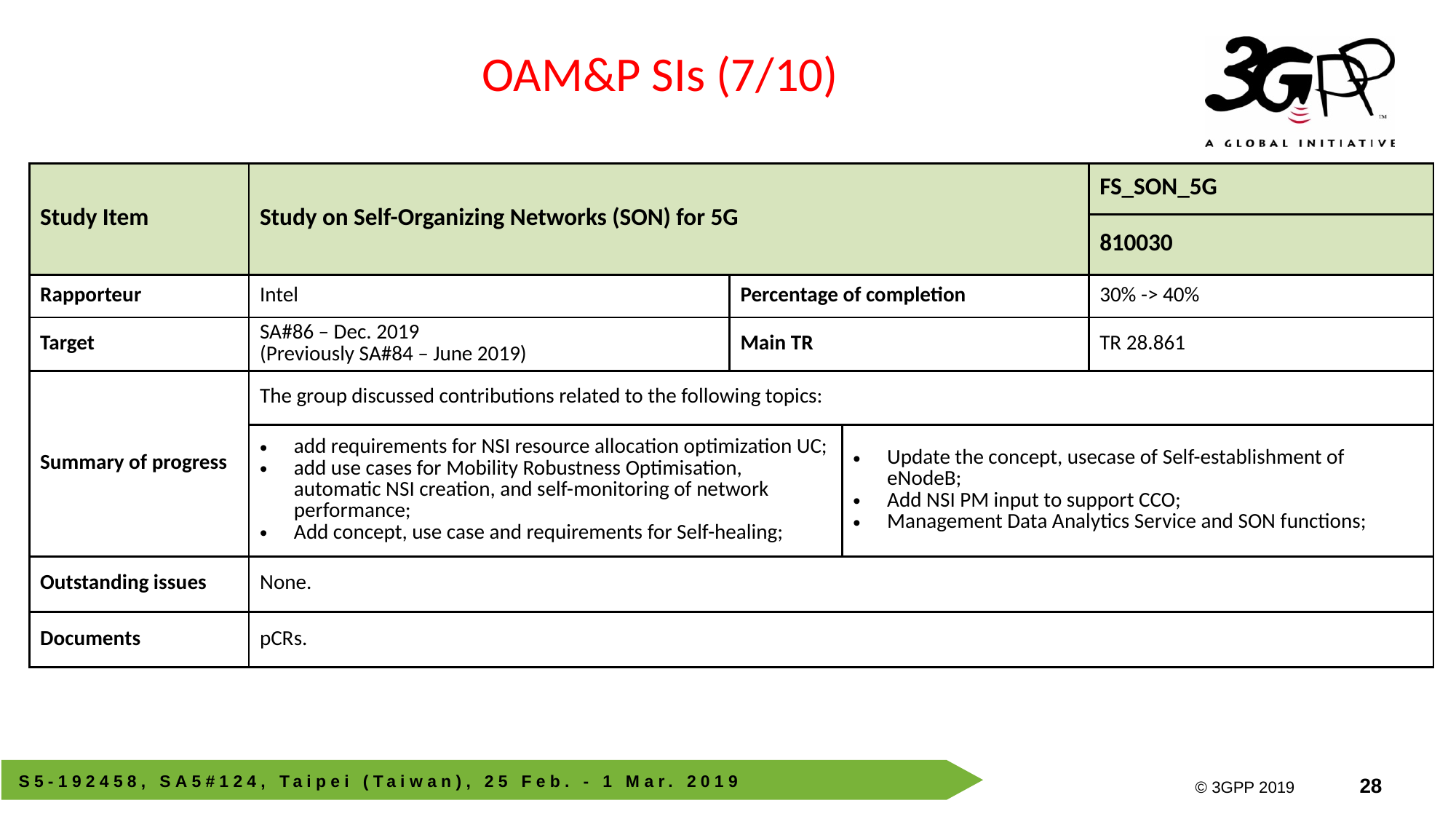

OAM&P SIs (7/10)
| Study Item | Study on Self-Organizing Networks (SON) for 5G |  |  | FS\_SON\_5G |
| --- | --- | --- | --- | --- |
|  |  |  |  | 810030 |
| Rapporteur | Intel | Percentage of completion |  | 30% -> 40% |
| Target | SA#86 – Dec. 2019 (Previously SA#84 – June 2019) | Main TR |  | TR 28.861 |
| Summary of progress | The group discussed contributions related to the following topics: |  |  |  |
|  | add requirements for NSI resource allocation optimization UC; add use cases for Mobility Robustness Optimisation, automatic NSI creation, and self-monitoring of network performance; Add concept, use case and requirements for Self-healing; |  | Update the concept, usecase of Self-establishment of eNodeB; Add NSI PM input to support CCO; Management Data Analytics Service and SON functions; |  |
| Outstanding issues | None. |  |  |  |
| Documents | pCRs. |  |  |  |